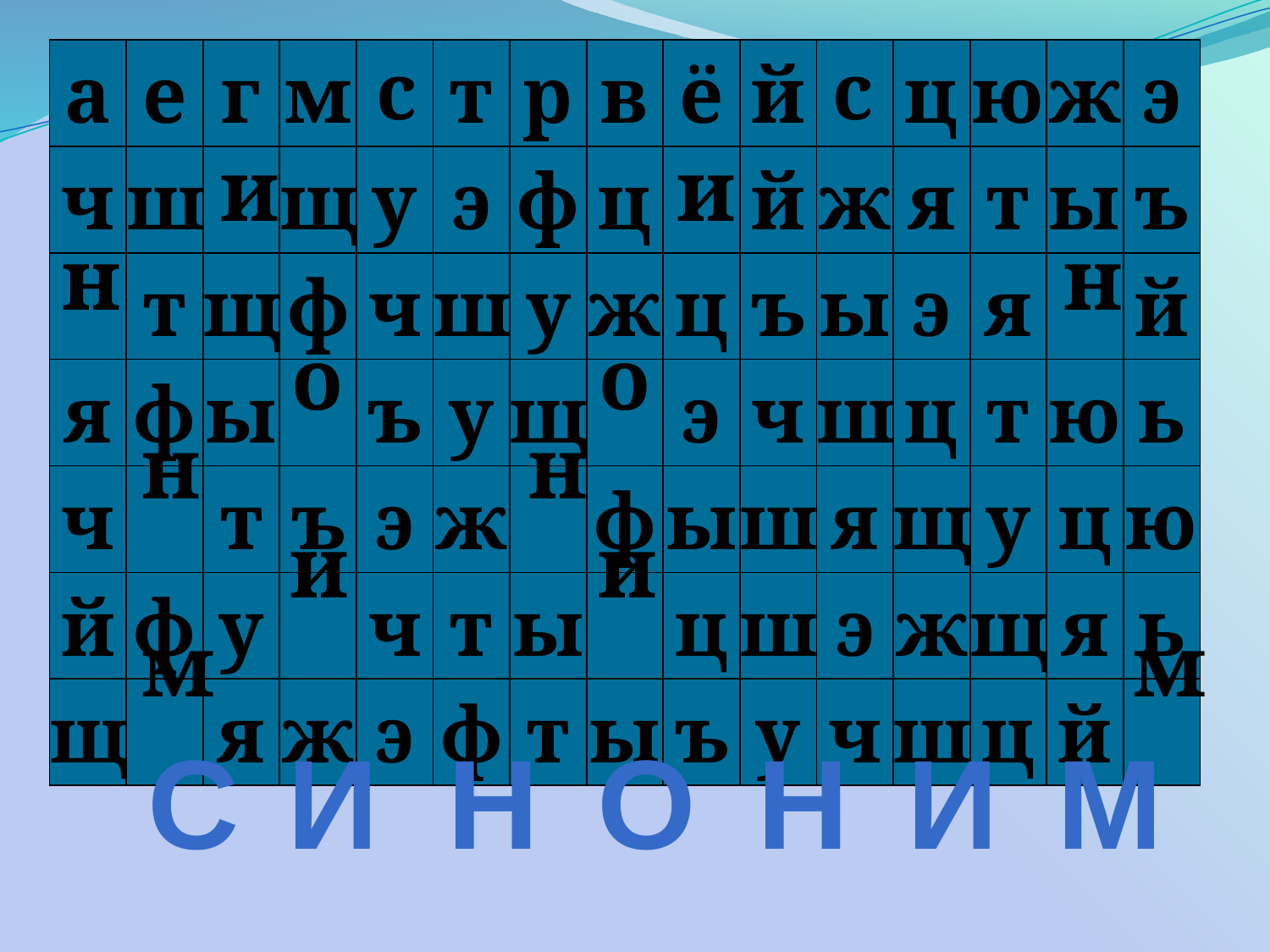

| а | е | г | м |  | т | р | в | ё | й |  | ц | ю | ж | э |
| --- | --- | --- | --- | --- | --- | --- | --- | --- | --- | --- | --- | --- | --- | --- |
| ч | ш |  | щ | у | э | ф | ц |  | й | ж | я | т | ы | ъ |
|  | т | щ | ф | ч | ш | у | ж | ц | ъ | ы | э | я |  | й |
| я | ф | ы |  | ъ | у | щ |  | э | ч | ш | ц | т | ю | ь |
| ч |  | т | ъ | э | ж |  | ф | ы | ш | я | щ | у | ц | ю |
| й | ф | у |  | ч | т | ы |  | ц | ш | э | ж | щ | я | ь |
| щ |  | я | ж | э | ф | т | ы | ъ | у | ч | ш | ц | й |  |
с
с
и
и
н
н
о
о
н
н
и
и
м
м
с
н
о
н
и
м
и